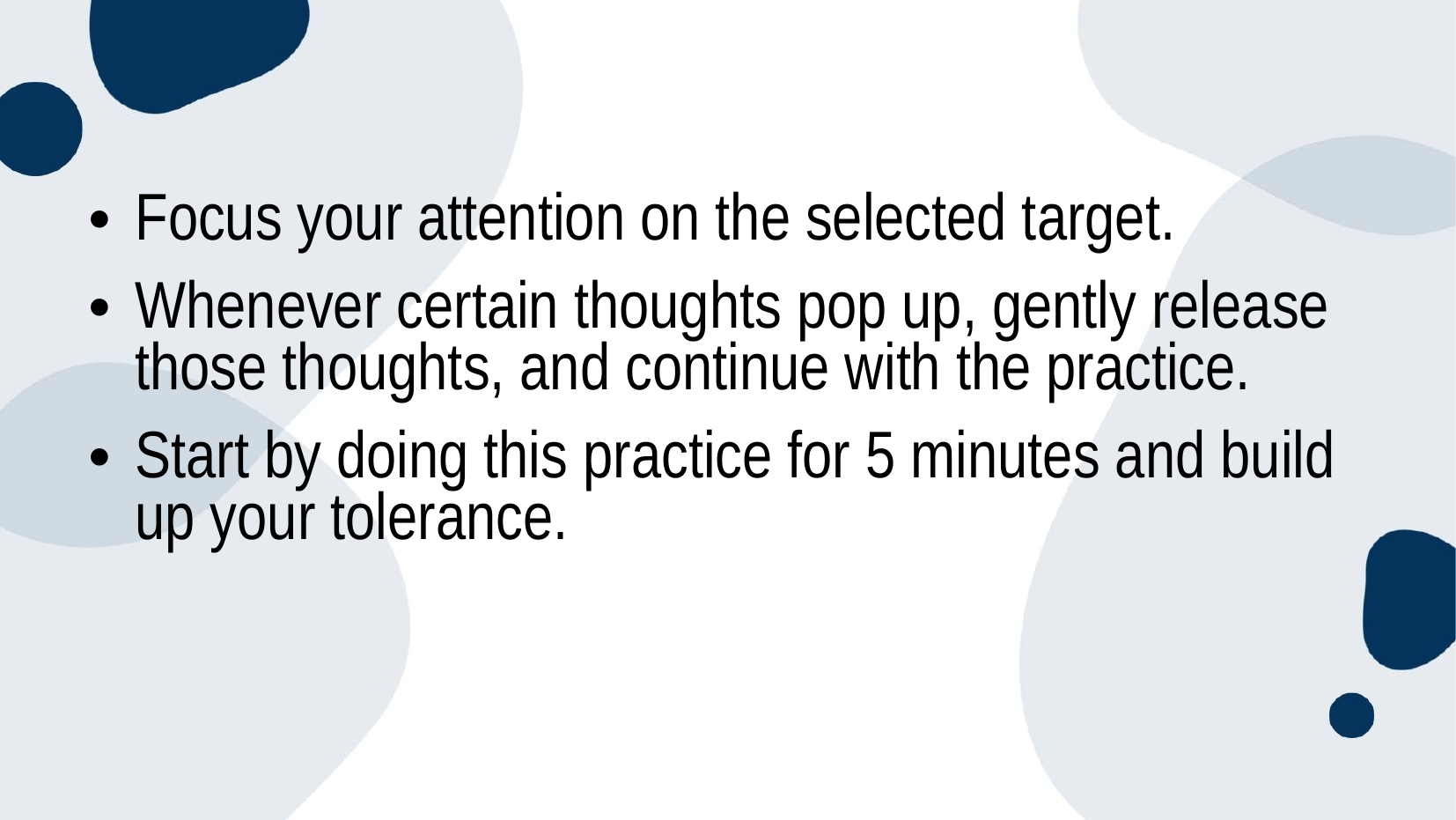

Focus your attention on the selected target.
Whenever certain thoughts pop up, gently release those thoughts, and continue with the practice.
Start by doing this practice for 5 minutes and build up your tolerance.